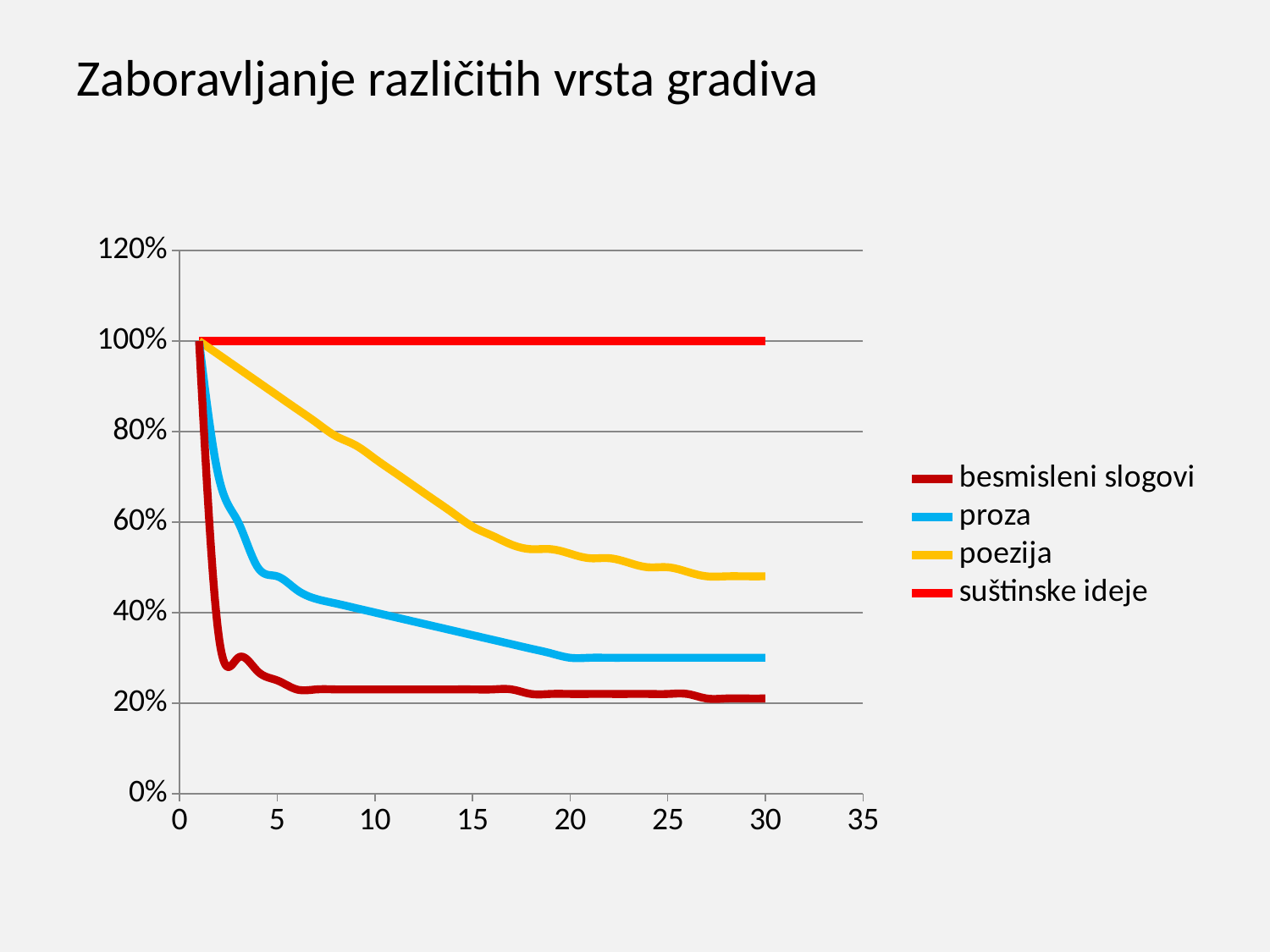

# Zaboravljanje različitih vrsta gradiva

### Chart

| Category | besmisleni slogovi | proza | poezija | suštinske ideje |
|---|---|---|---|---|